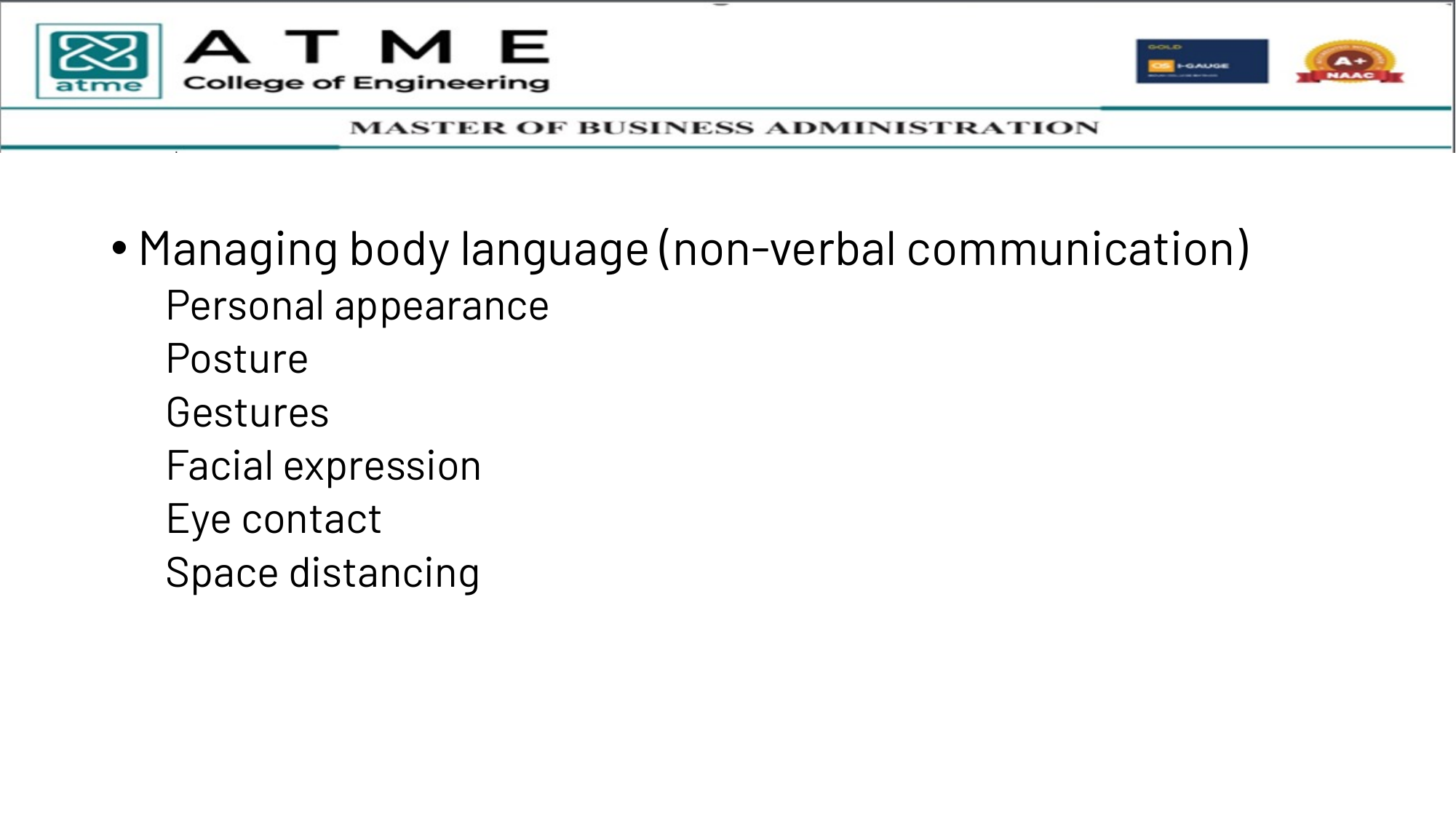

Managing body language (non-verbal communication)
Personal appearance
Posture
Gestures
Facial expression
Eye contact
Space distancing